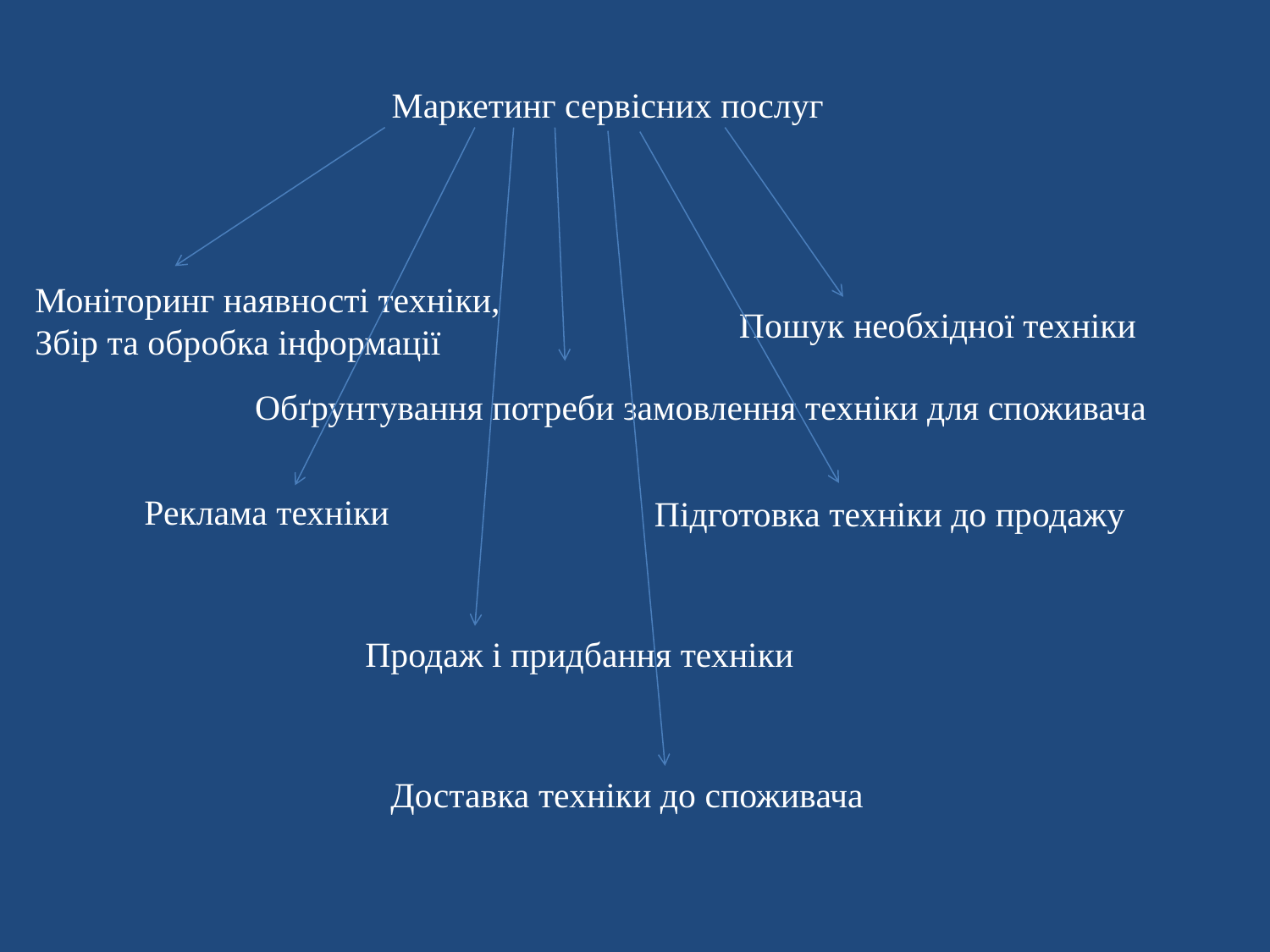

Маркетинг сервісних послуг
Моніторинг наявності техніки,
Збір та обробка інформації
Пошук необхідної техніки
Обґрунтування потреби замовлення техніки для споживача
Реклама техніки
Підготовка техніки до продажу
Продаж і придбання техніки
Доставка техніки до споживача